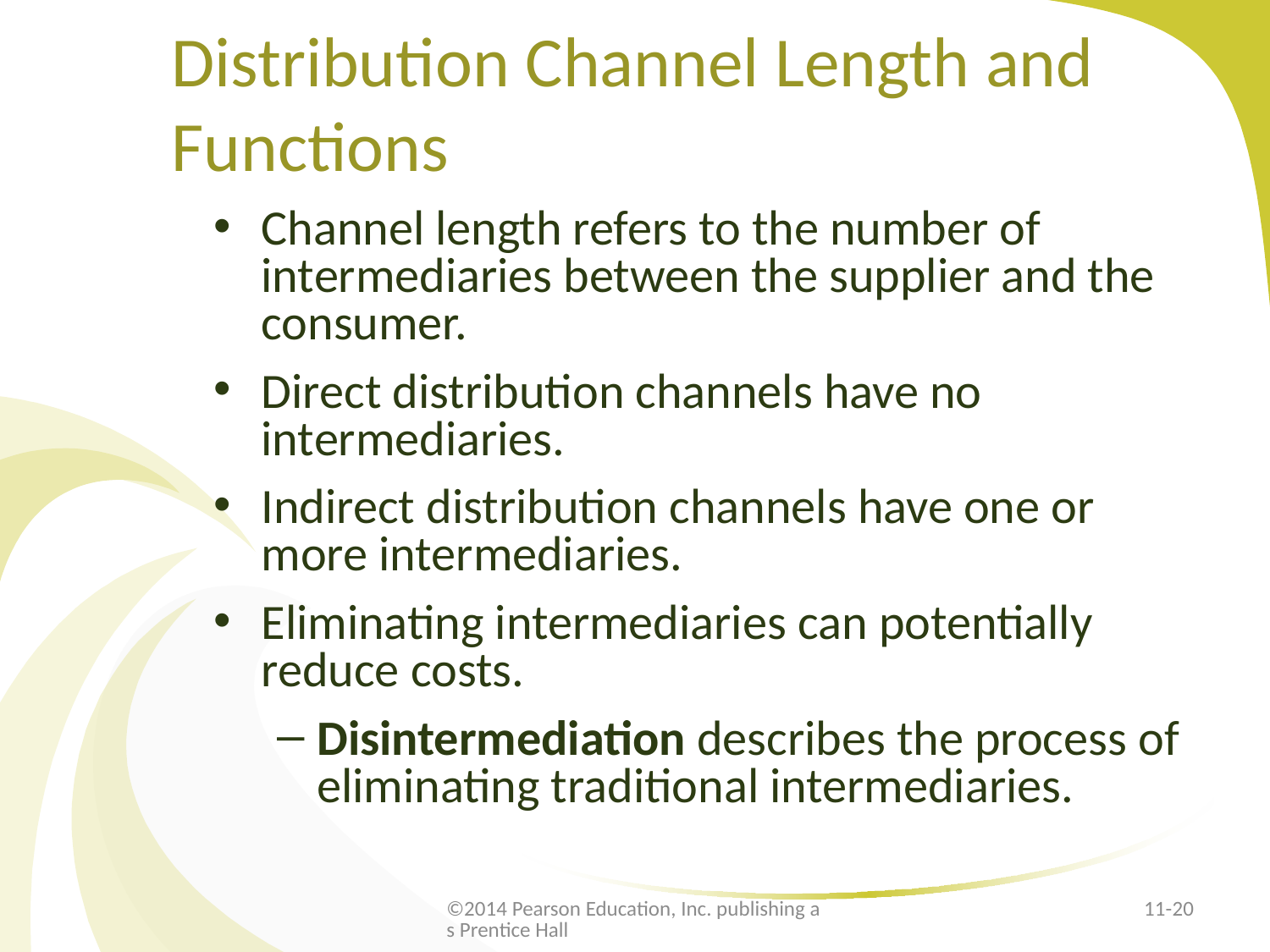

# Distribution Channel Length and Functions
Channel length refers to the number of intermediaries between the supplier and the consumer.
Direct distribution channels have no intermediaries.
Indirect distribution channels have one or more intermediaries.
Eliminating intermediaries can potentially reduce costs.
Disintermediation describes the process of eliminating traditional intermediaries.

©2014 Pearson Education, Inc. publishing as Prentice Hall
11-20